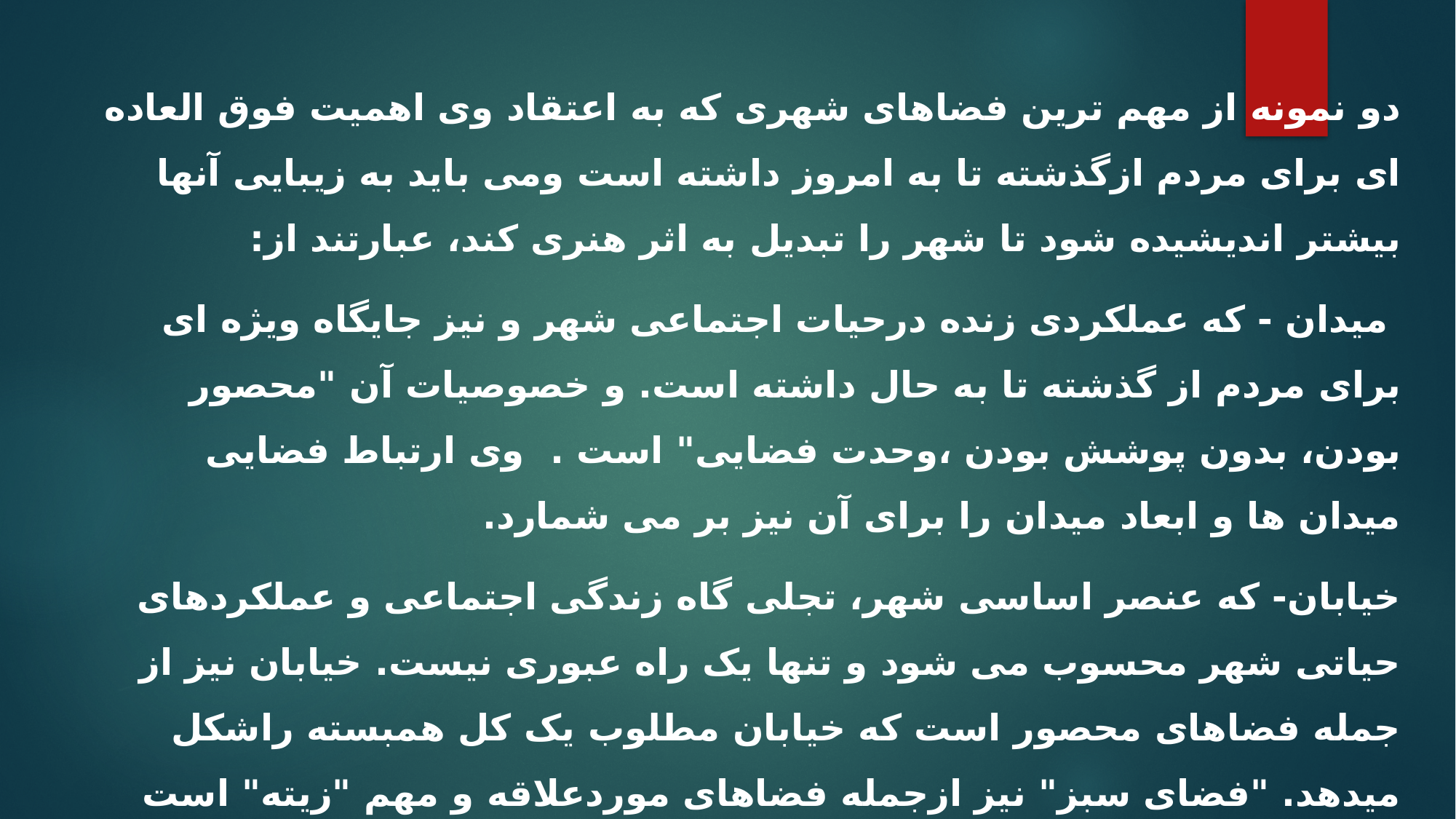

دو نمونه از مهم ترین فضاهای شهری که به اعتقاد وی اهمیت فوق العاده ای برای مردم ازگذشته تا به امروز داشته است ومی باید به زیبایی آنها بیشتر اندیشیده شود تا شهر را تبدیل به اثر هنری کند، عبارتند از:
 میدان - که عملکردی زنده درحیات اجتماعی شهر و نیز جایگاه ویژه ای برای مردم از گذشته تا به حال داشته است. و خصوصیات آن "محصور بودن، بدون پوشش بودن ،وحدت فضایی" است .  وی ارتباط فضایی میدان ها و ابعاد میدان را برای آن نیز بر می شمارد.
خیابان- که عنصر اساسی شهر، تجلی گاه زندگی اجتماعی و عملکردهای حیاتی شهر محسوب می شود و تنها یک راه عبوری نیست. خیابان نیز از جمله فضاهای محصور است که خیابان مطلوب یک کل همبسته راشکل میدهد. "فضای سبز" نیز ازجمله فضاهای موردعلاقه و مهم "زیته" است که اعتقاد دارد با کاشت هماهنگ درختان که باید با نوع معماری پیرامون آن همخوانی داشته باشد می توان یکنواختی محیط را به تنوع تبدیل کرد و یک کل پیوسته را ایجاد و در جهت یابی مسیر به مردم کمک کرد.